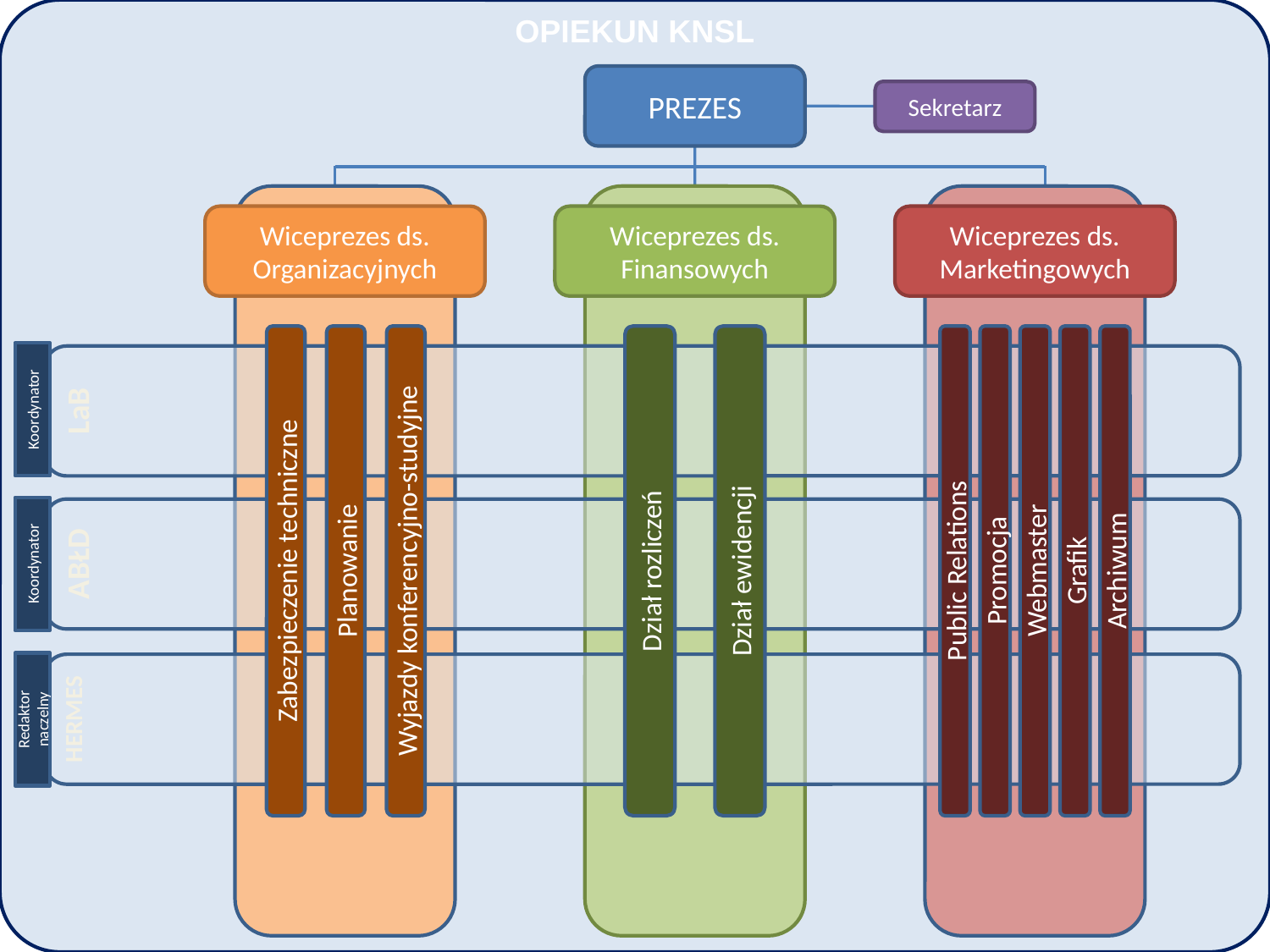

OPIEKUN KNSL
PREZES
Sekretarz

Wiceprezes ds. Organizacyjnych
Wiceprezes ds. Finansowych
Wiceprezes ds. Marketingowych
Zabezpieczenie techniczne
Planowanie
Wyjazdy konferencyjno-studyjne
Dział rozliczeń
Dział ewidencji
Public Relations
Promocja
Webmaster
Grafik
Archiwum
Koordynator
LaB
Koordynator
ABŁD
Redaktor naczelny
HERMES